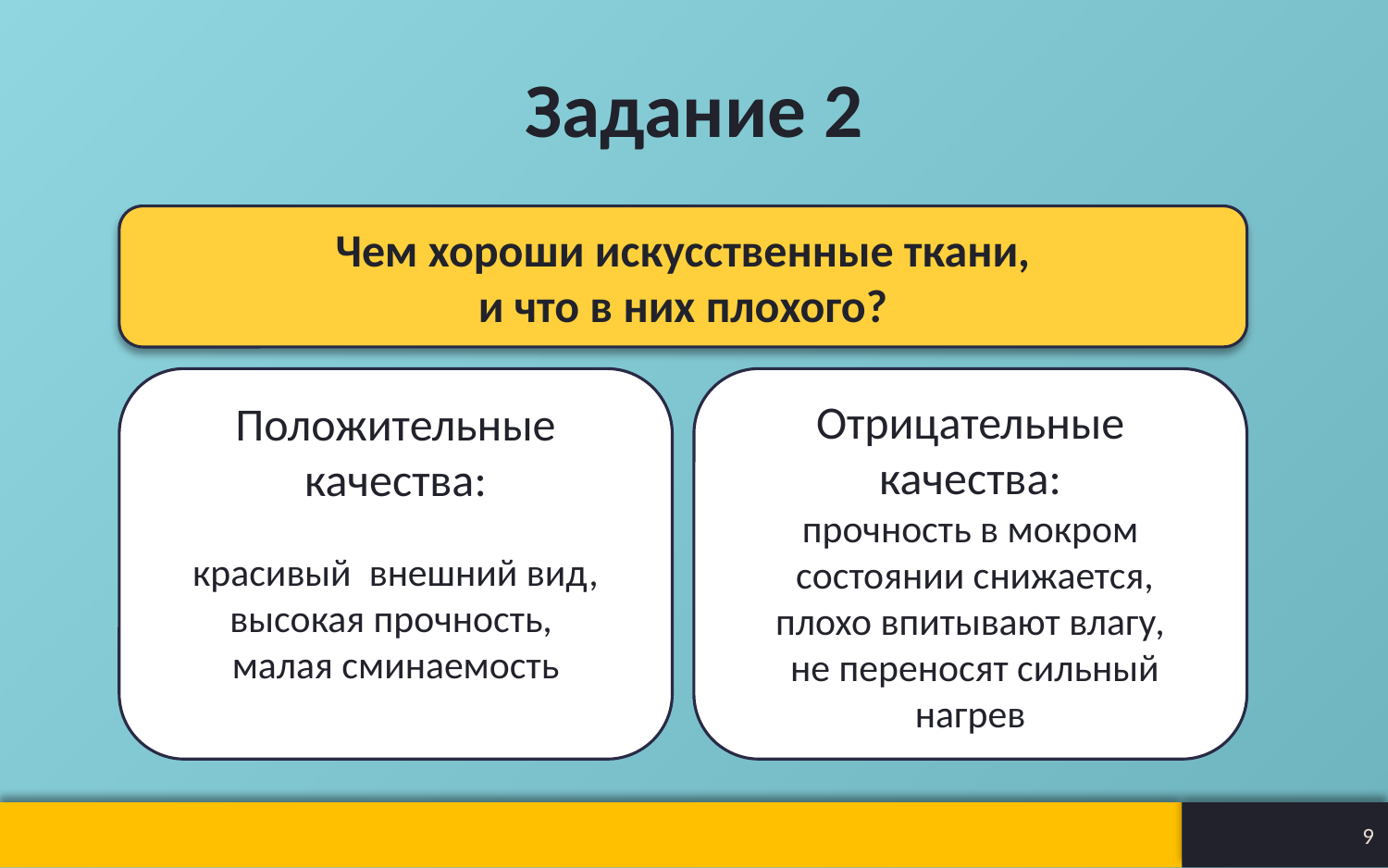

# Задание 2
Чем хороши искусственные ткани,
и что в них плохого?
Положительные качества:

красивый  внешний вид,
высокая прочность,
малая сминаемость

Отрицательные качества:
прочность в мокром
 состоянии снижается,
плохо впитывают влагу,
 не переносят сильный нагрев
9